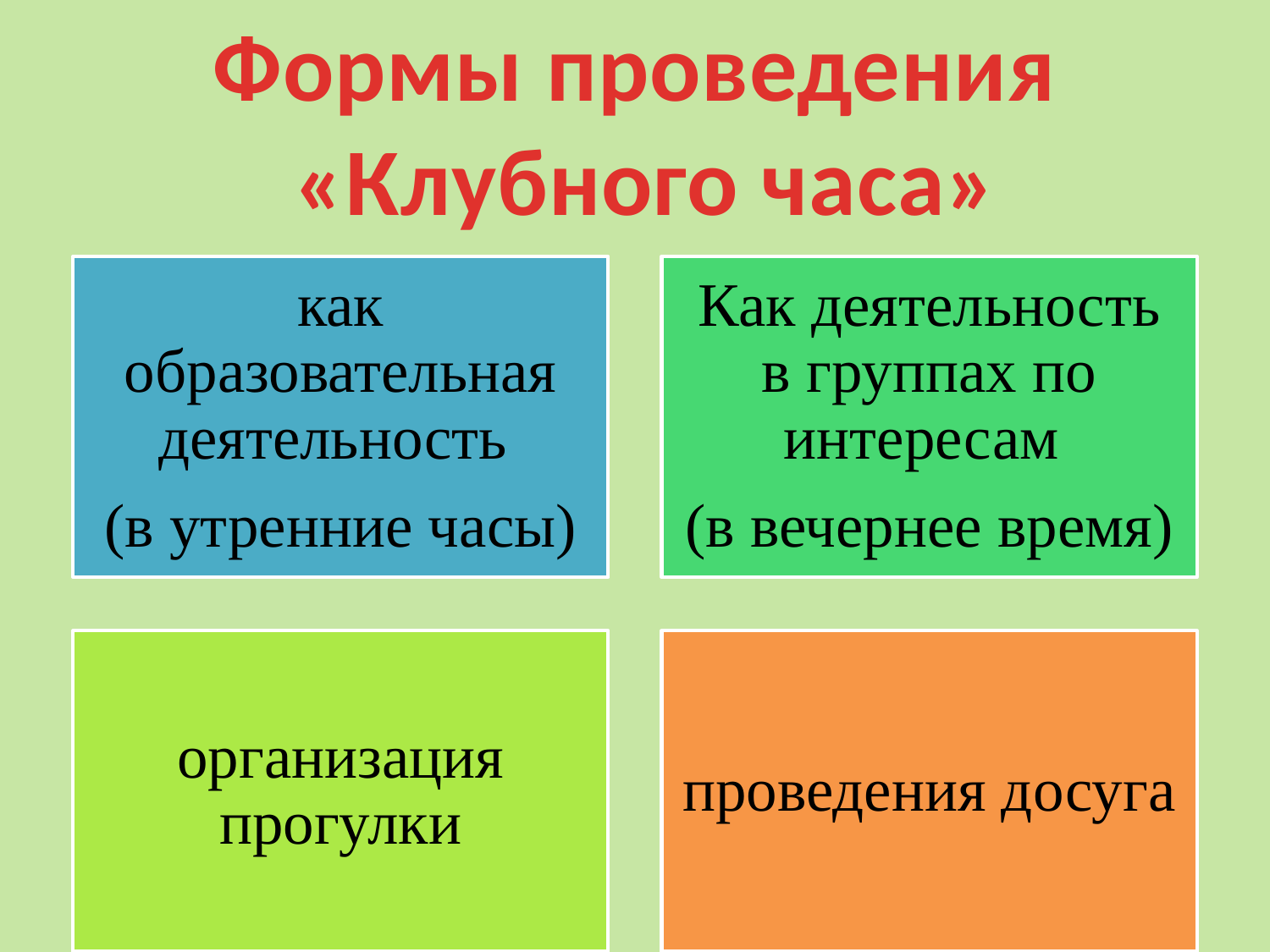

Формы проведения
 «Клубного часа»
как образовательная деятельность
(в утренние часы)
Как деятельность в группах по интересам
(в вечернее время)
организация прогулки
проведения досуга